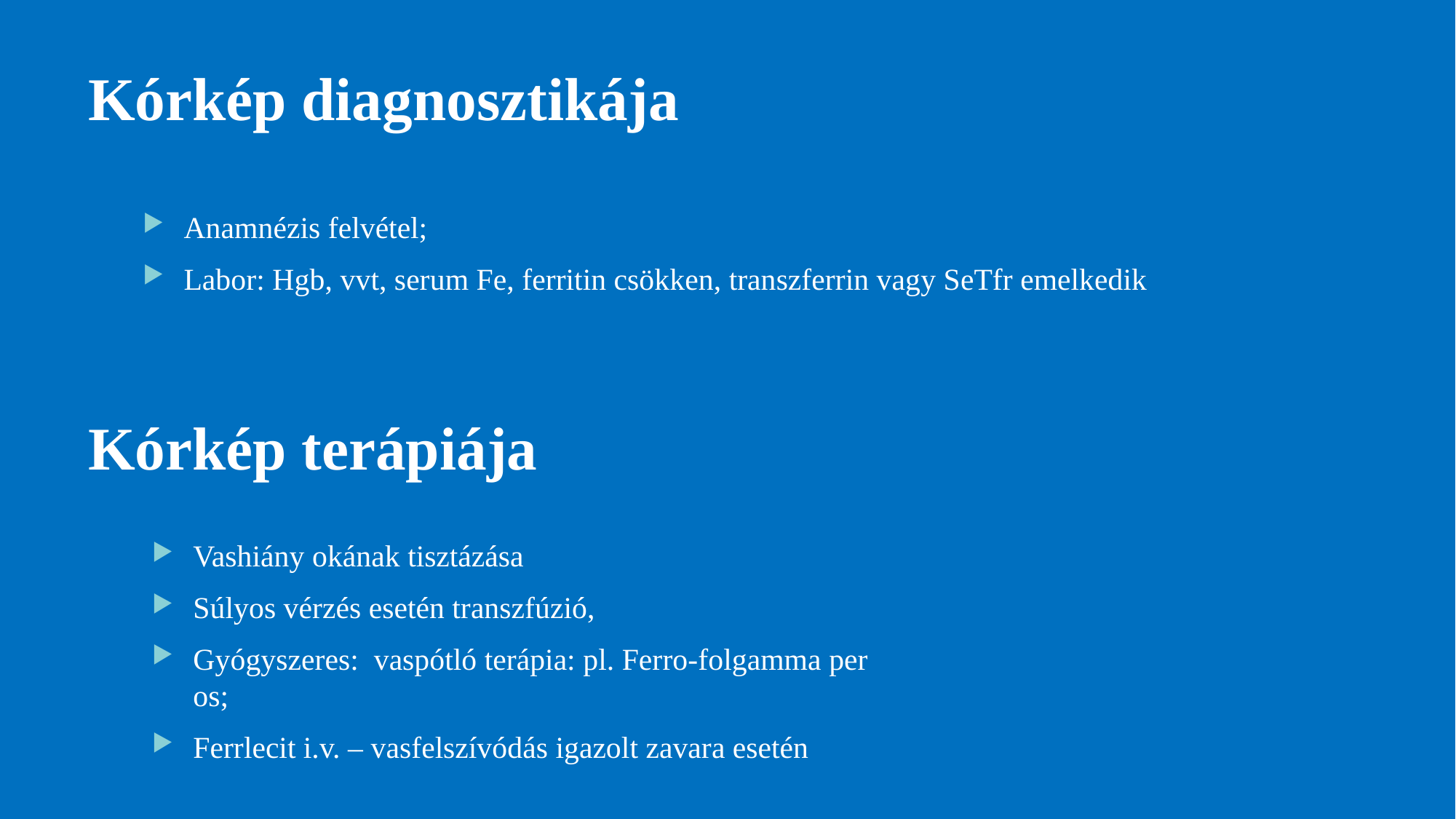

# Kórkép diagnosztikája
Anamnézis felvétel;
Labor: Hgb, vvt, serum Fe, ferritin csökken, transzferrin vagy SeTfr emelkedik
Kórkép terápiája
Vashiány okának tisztázása
Súlyos vérzés esetén transzfúzió,
Gyógyszeres:  vaspótló terápia: pl. Ferro-folgamma per os;
Ferrlecit i.v. – vasfelszívódás igazolt zavara esetén